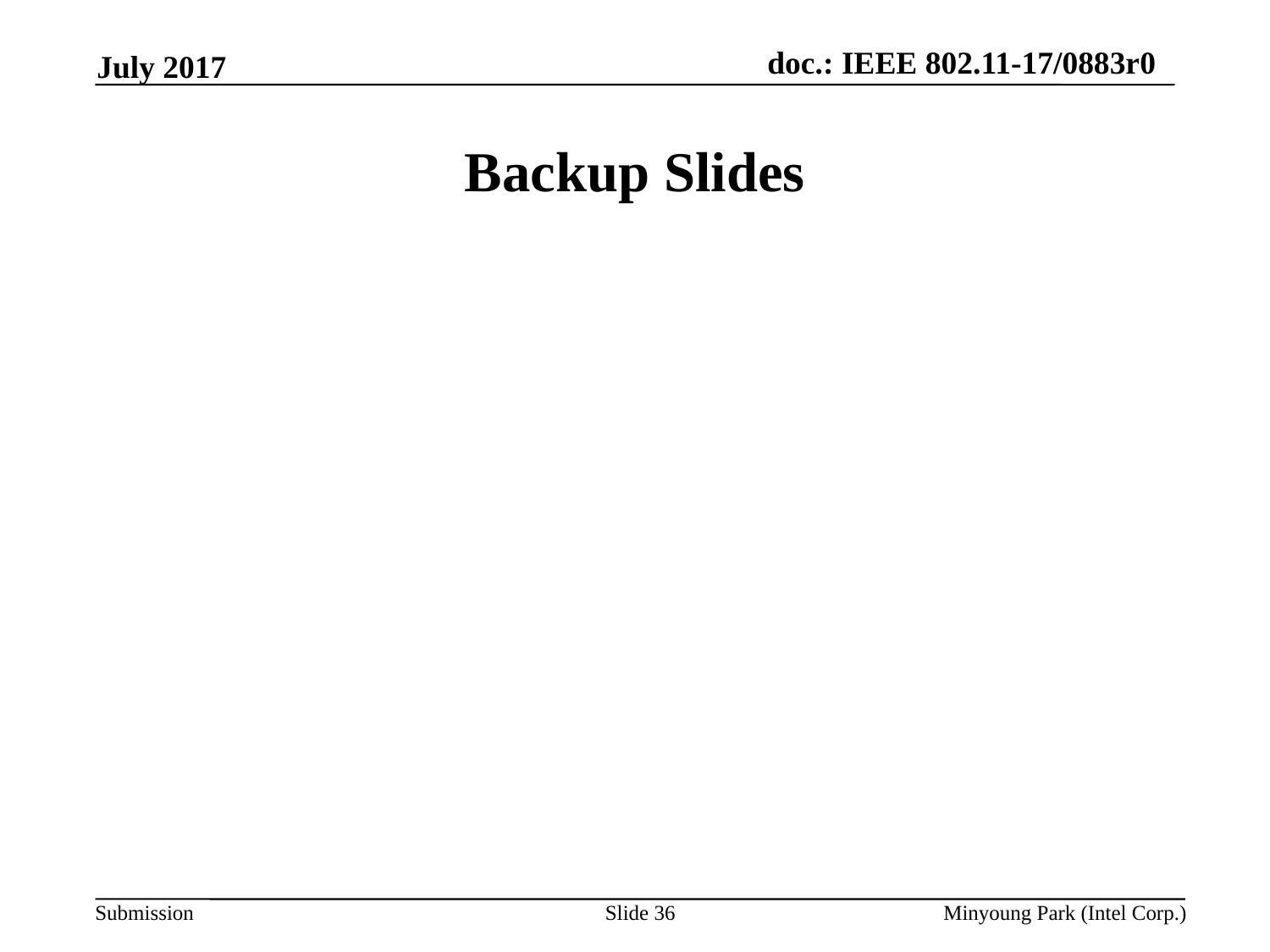

July 2017
# Backup Slides
Slide 36
Minyoung Park (Intel Corp.)